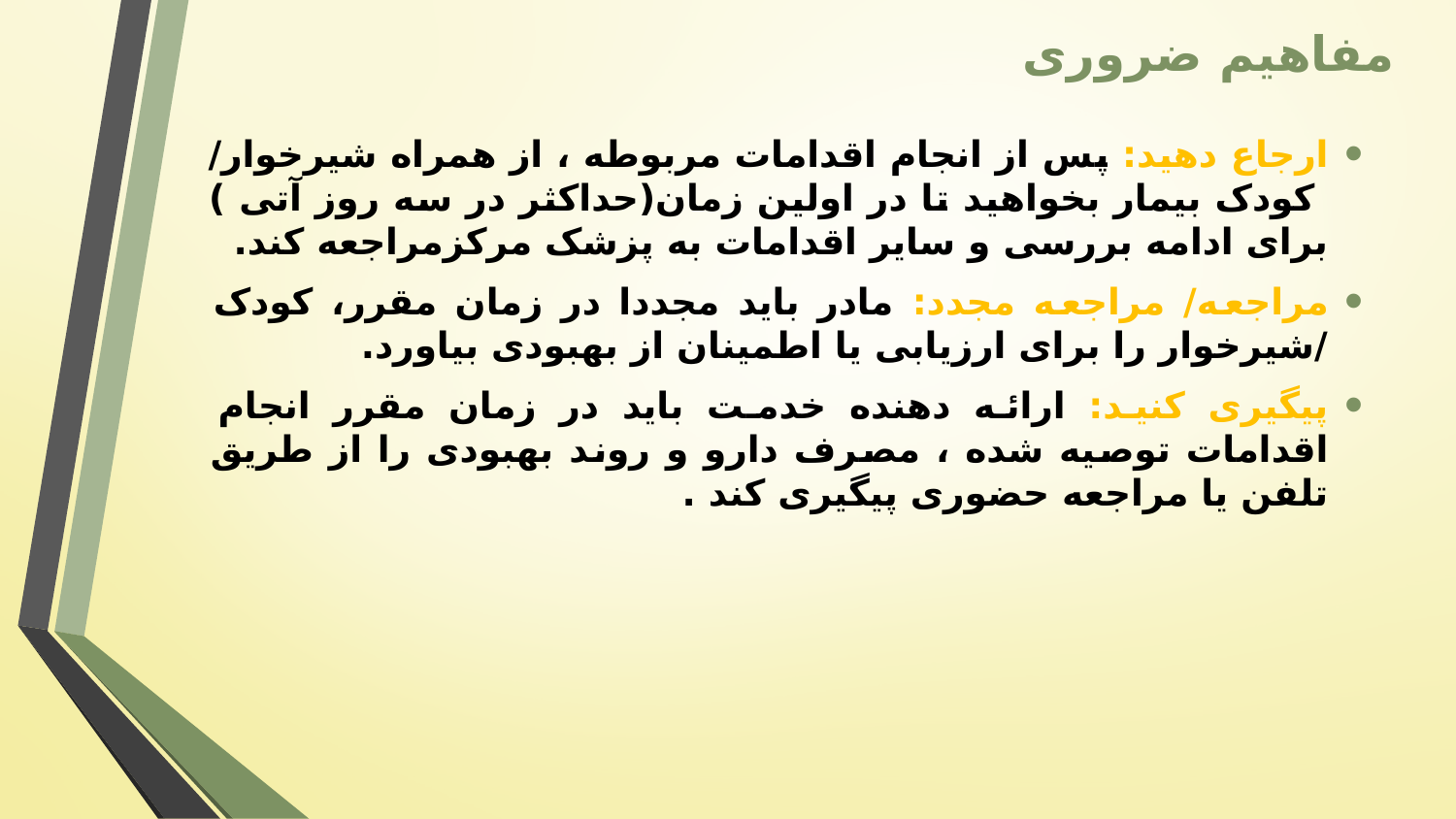

# مفاهیم ضروری
ارجاع دهید: پس از انجام اقدامات مربوطه ، از همراه شیرخوار/  کودک بیمار بخواهید تا در اولین زمان(حداکثر در سه روز آتی ) برای ادامه بررسی و سایر اقدامات به پزشک مرکزمراجعه کند.
مراجعه/ مراجعه مجدد: مادر باید مجددا در زمان مقرر، کودک /شیرخوار را برای ارزیابی یا اطمینان از بهبودی بیاورد.
پیگیری کنید: ارائه دهنده خدمت باید در زمان مقرر انجام اقدامات توصیه شده ، مصرف دارو و روند بهبودی را از طریق تلفن یا مراجعه حضوری پیگیری کند .